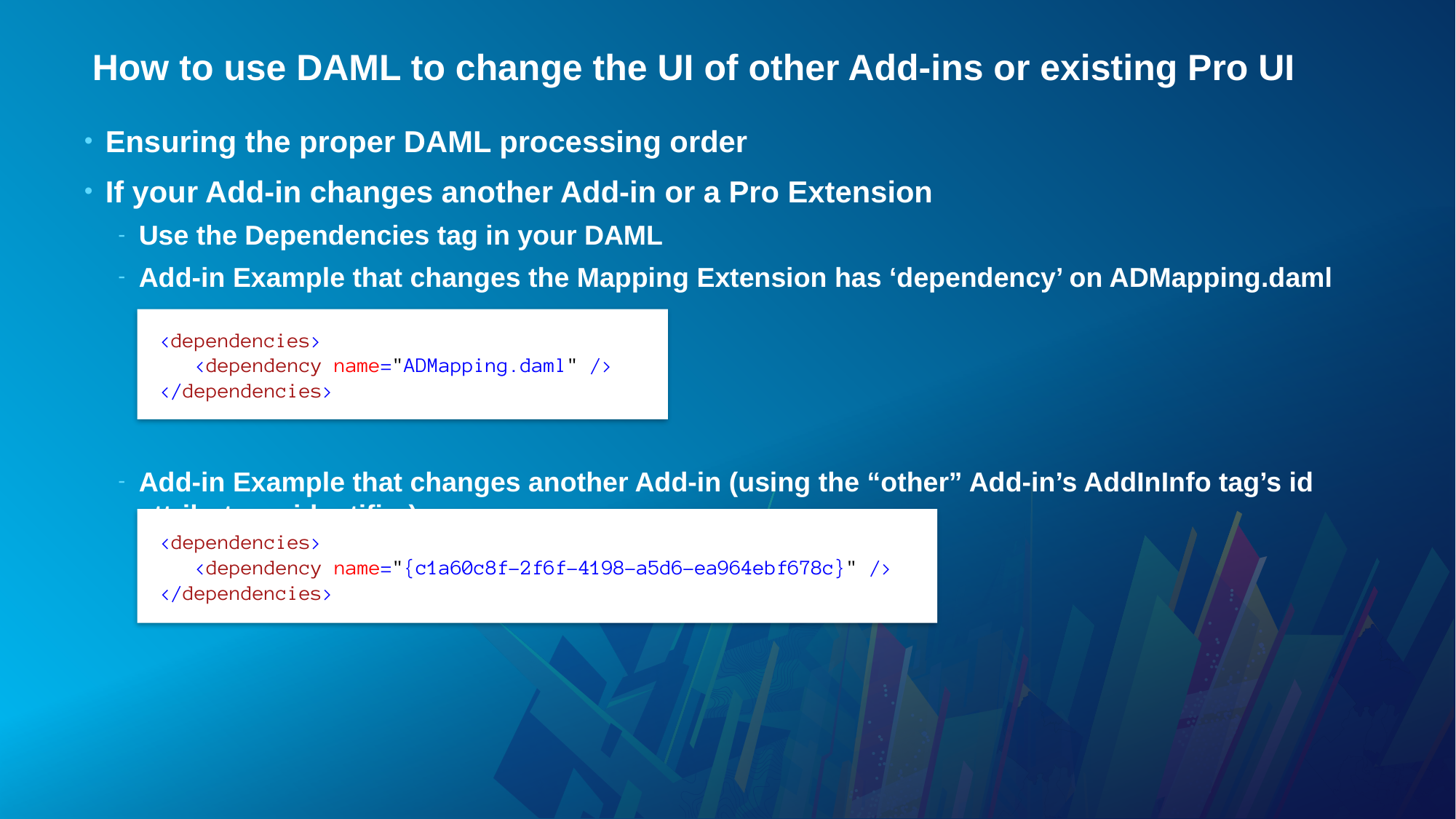

# How to use DAML to change the UI of other Add-ins or existing Pro UI
Ensuring the proper DAML processing order
If your Add-in changes another Add-in or a Pro Extension
Use the Dependencies tag in your DAML
Add-in Example that changes the Mapping Extension has ‘dependency’ on ADMapping.daml

Add-in Example that changes another Add-in (using the “other” Add-in’s AddInInfo tag’s id attribute as identifier)

 <dependencies>
    <dependency name="ADMapping.daml" />
 </dependencies>
 <dependencies>
    <dependency name="{c1a60c8f-2f6f-4198-a5d6-ea964ebf678c}" />
 </dependencies>